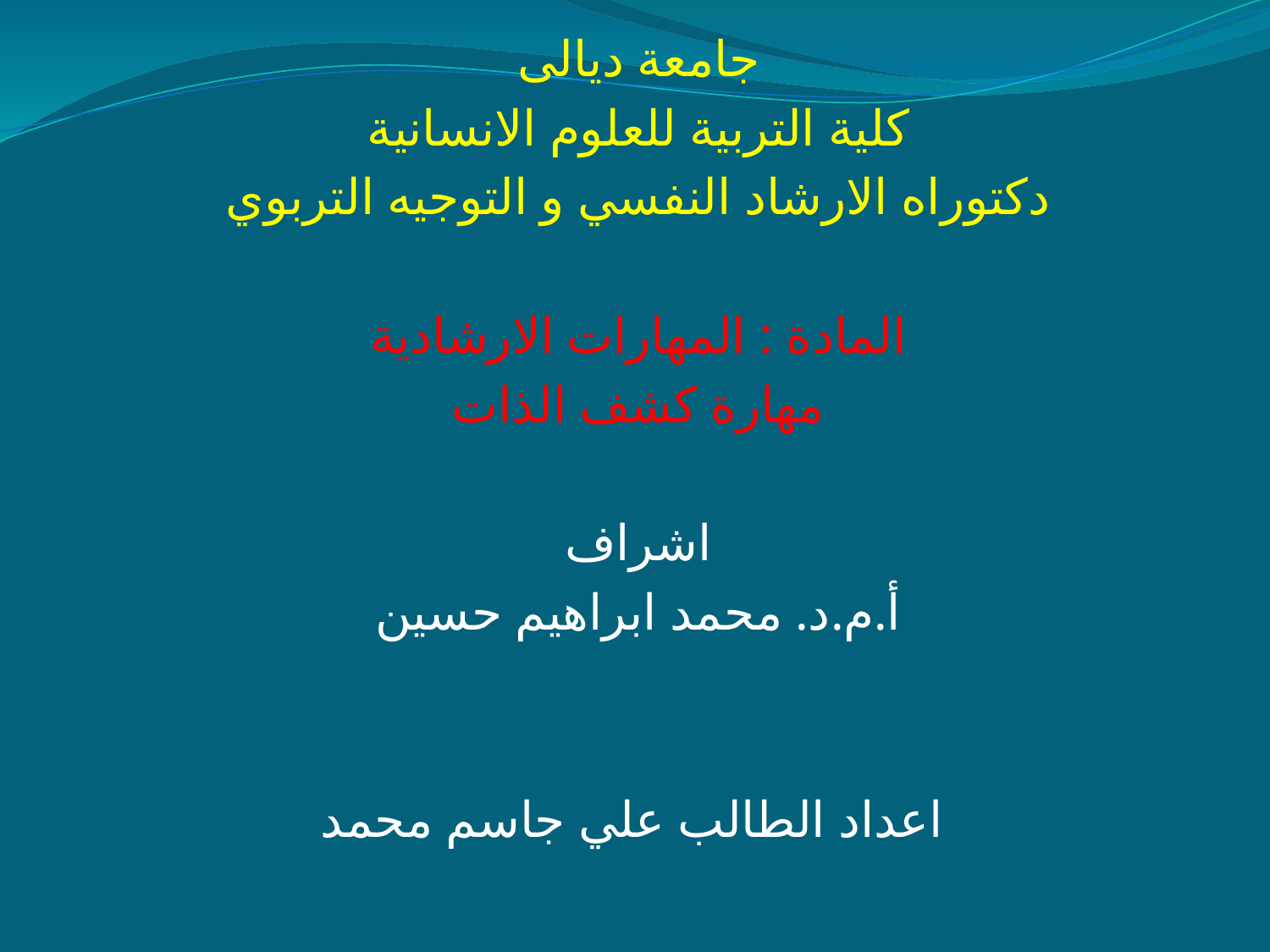

جامعة ديالى
كلية التربية للعلوم الانسانية
دكتوراه الارشاد النفسي و التوجيه التربوي

المادة : المهارات الارشادية
مهارة كشف الذات

اشراف
أ.م.د. محمد ابراهيم حسين

اعداد الطالب علي جاسم محمد